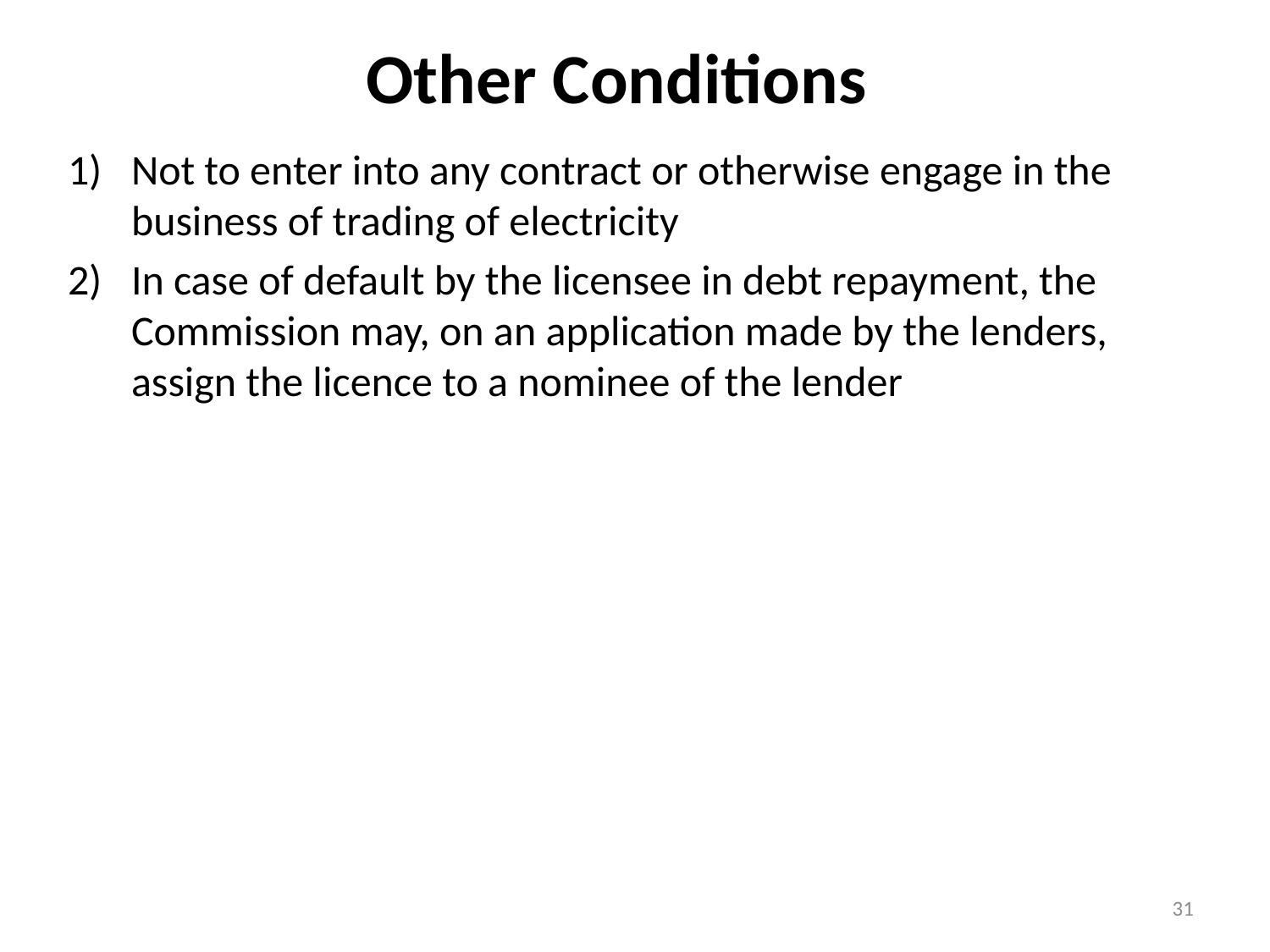

# Other Conditions
Not to enter into any contract or otherwise engage in the business of trading of electricity
In case of default by the licensee in debt repayment, the Commission may, on an application made by the lenders, assign the licence to a nominee of the lender

31